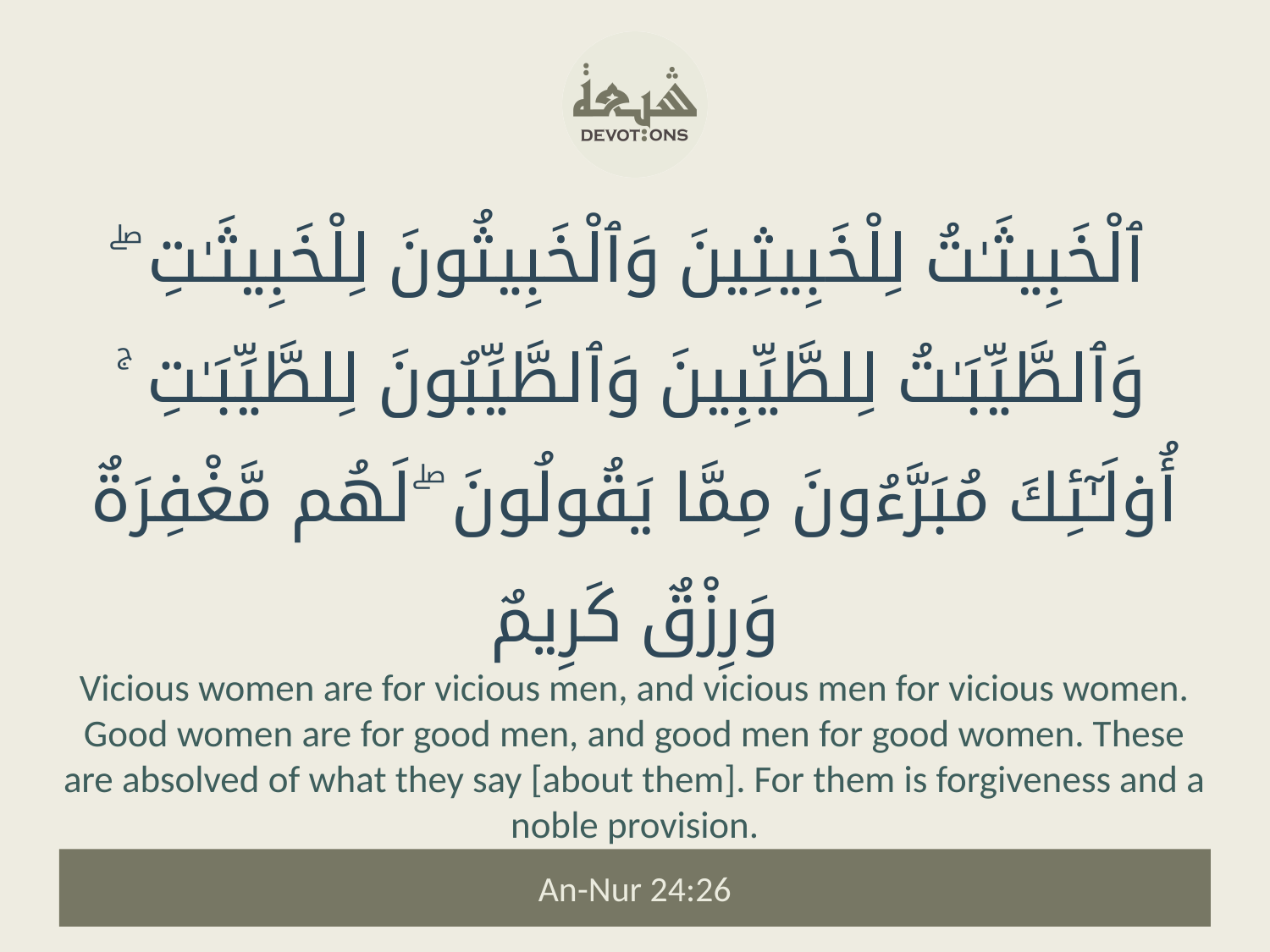

ٱلْخَبِيثَـٰتُ لِلْخَبِيثِينَ وَٱلْخَبِيثُونَ لِلْخَبِيثَـٰتِ ۖ وَٱلطَّيِّبَـٰتُ لِلطَّيِّبِينَ وَٱلطَّيِّبُونَ لِلطَّيِّبَـٰتِ ۚ أُو۟لَـٰٓئِكَ مُبَرَّءُونَ مِمَّا يَقُولُونَ ۖ لَهُم مَّغْفِرَةٌ وَرِزْقٌ كَرِيمٌ
Vicious women are for vicious men, and vicious men for vicious women. Good women are for good men, and good men for good women. These are absolved of what they say [about them]. For them is forgiveness and a noble provision.
An-Nur 24:26